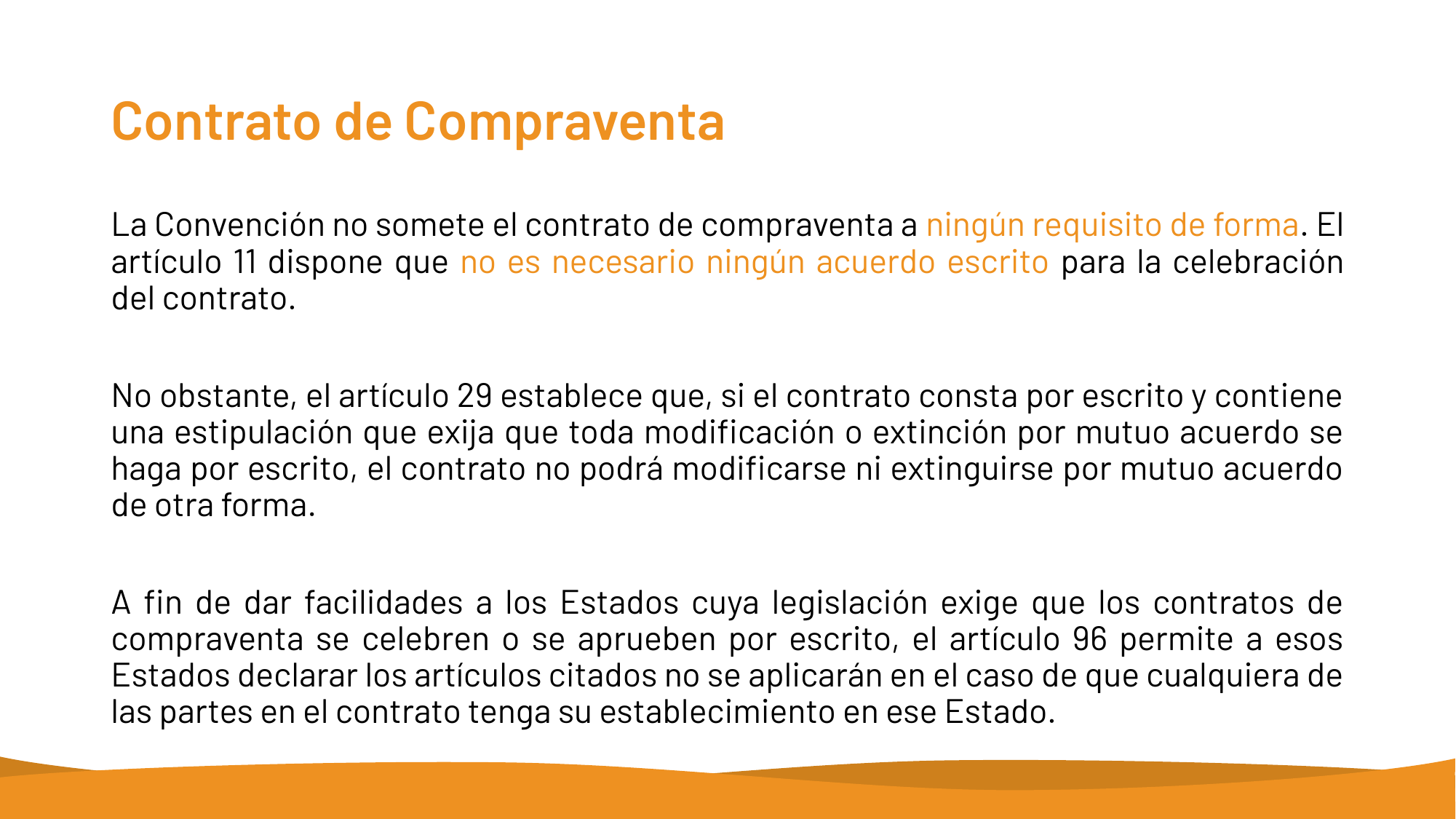

# Contrato de Compraventa
La Convención no somete el contrato de compraventa a ningún requisito de forma. El artículo 11 dispone que no es necesario ningún acuerdo escrito para la celebración del contrato.

No obstante, el artículo 29 establece que, si el contrato consta por escrito y contiene una estipulación que exija que toda modificación o extinción por mutuo acuerdo se haga por escrito, el contrato no podrá modificarse ni extinguirse por mutuo acuerdo de otra forma.

A fin de dar facilidades a los Estados cuya legislación exige que los contratos de compraventa se celebren o se aprueben por escrito, el artículo 96 permite a esos Estados declarar los artículos citados no se aplicarán en el caso de que cualquiera de las partes en el contrato tenga su establecimiento en ese Estado.